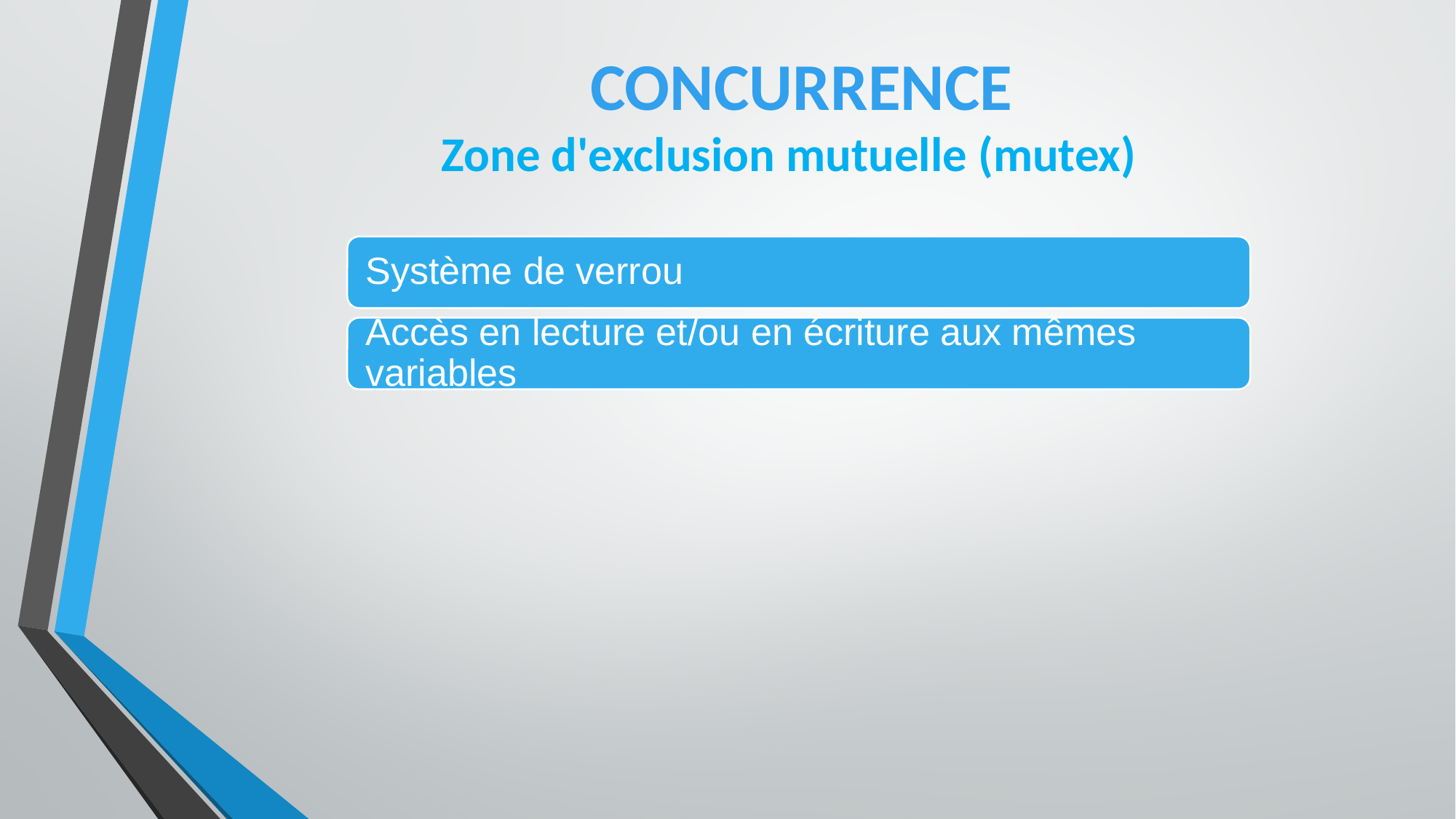

concurrence
# Zone d'exclusion mutuelle (mutex)
Système de verrou
Accès en lecture et/ou en écriture aux mêmes variables